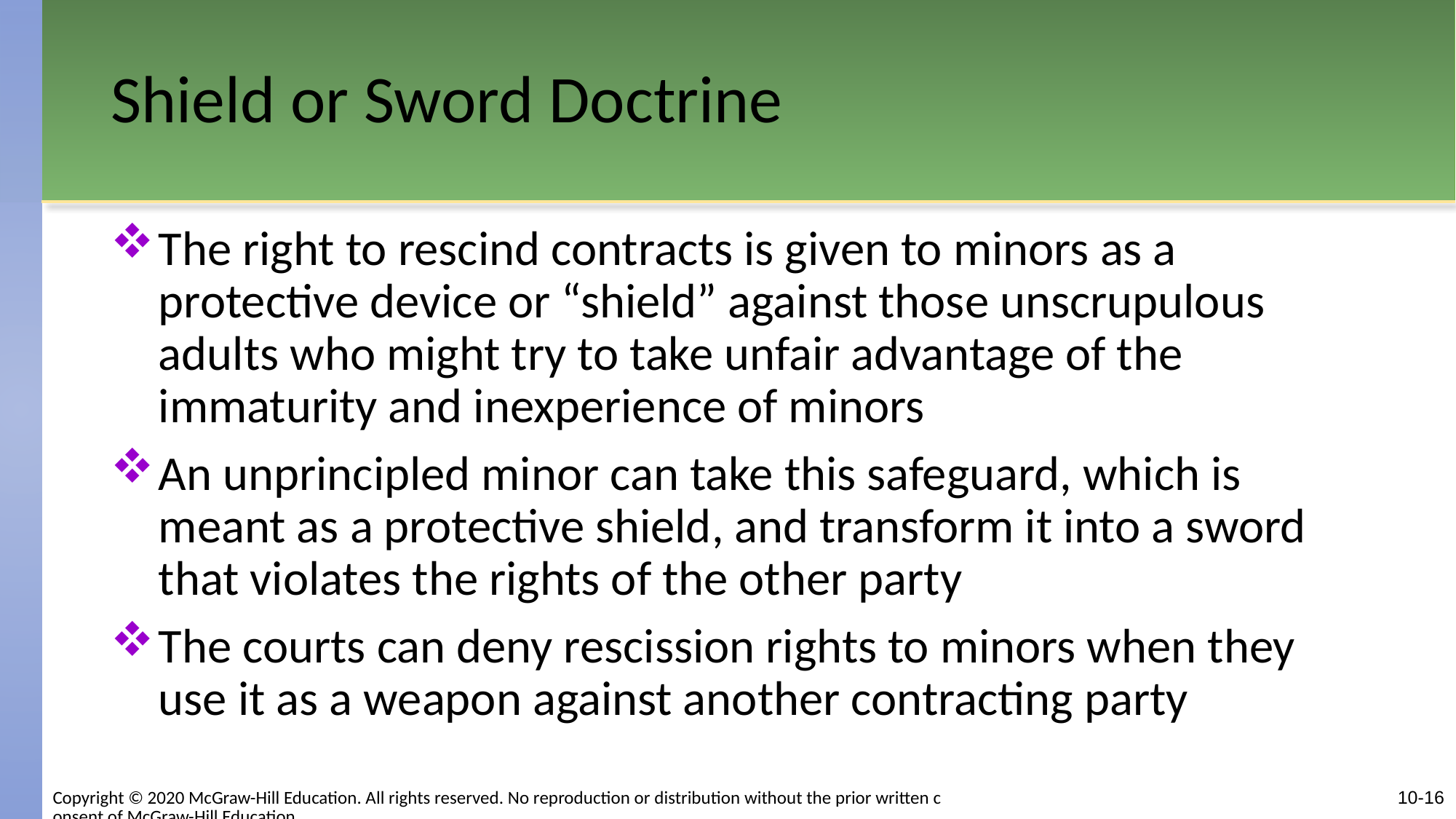

# Shield or Sword Doctrine
The right to rescind contracts is given to minors as a protective device or “shield” against those unscrupulous adults who might try to take unfair advantage of the immaturity and inexperience of minors
An unprincipled minor can take this safeguard, which is meant as a protective shield, and transform it into a sword that violates the rights of the other party
The courts can deny rescission rights to minors when they use it as a weapon against another contracting party

Copyright © 2020 McGraw-Hill Education. All rights reserved. No reproduction or distribution without the prior written consent of McGraw-Hill Education.
10-16